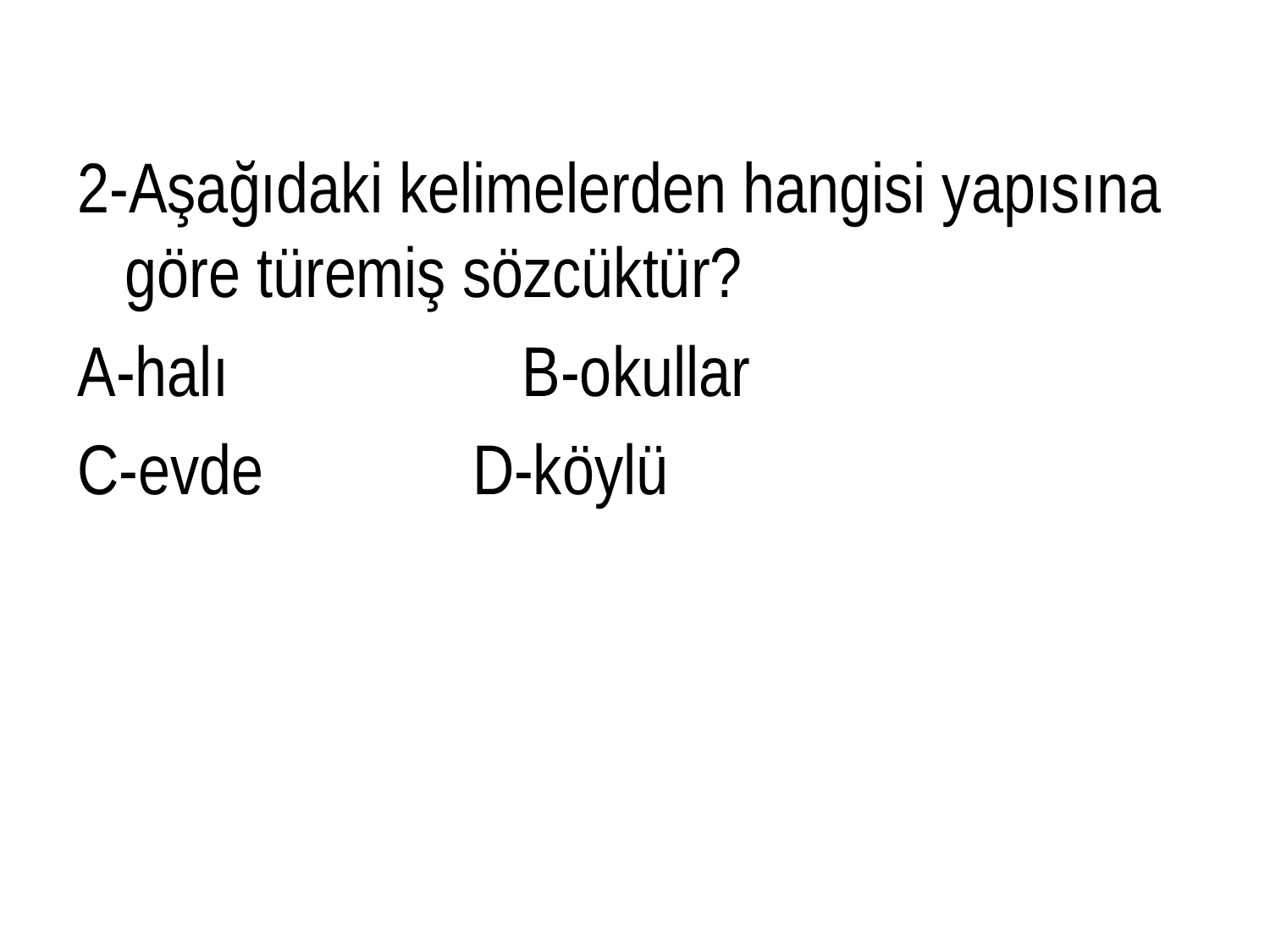

2-Aşağıdaki kelimelerden hangisi yapısına göre türemiş sözcüktür?
A-halı             	 B-okullar
C-evde             D-köylü